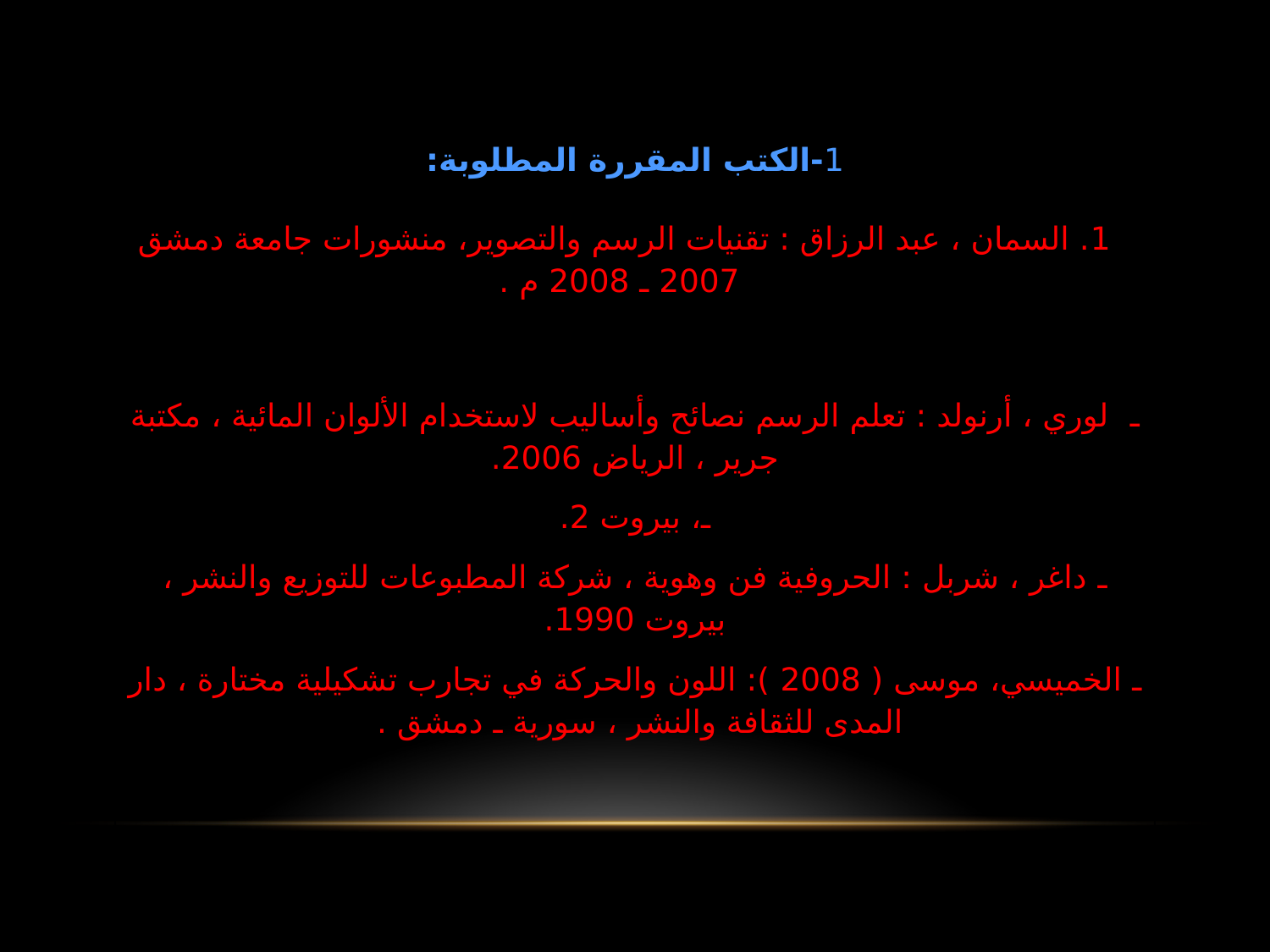

| 1-الكتب المقررة المطلوبة: 1. السمان ، عبد الرزاق : تقنيات الرسم والتصوير، منشورات جامعة دمشق 2007 ـ 2008 م . |
| --- |
| ـ لوري ، أرنولد : تعلم الرسم نصائح وأساليب لاستخدام الألوان المائية ، مكتبة جرير ، الرياض 2006. ـ، بيروت 2. ـ داغر ، شربل : الحروفية فن وهوية ، شركة المطبوعات للتوزيع والنشر ، بيروت 1990. ـ الخميسي، موسى ( 2008 ): اللون والحركة في تجارب تشكيلية مختارة ، دار المدى للثقافة والنشر ، سورية ـ دمشق . |